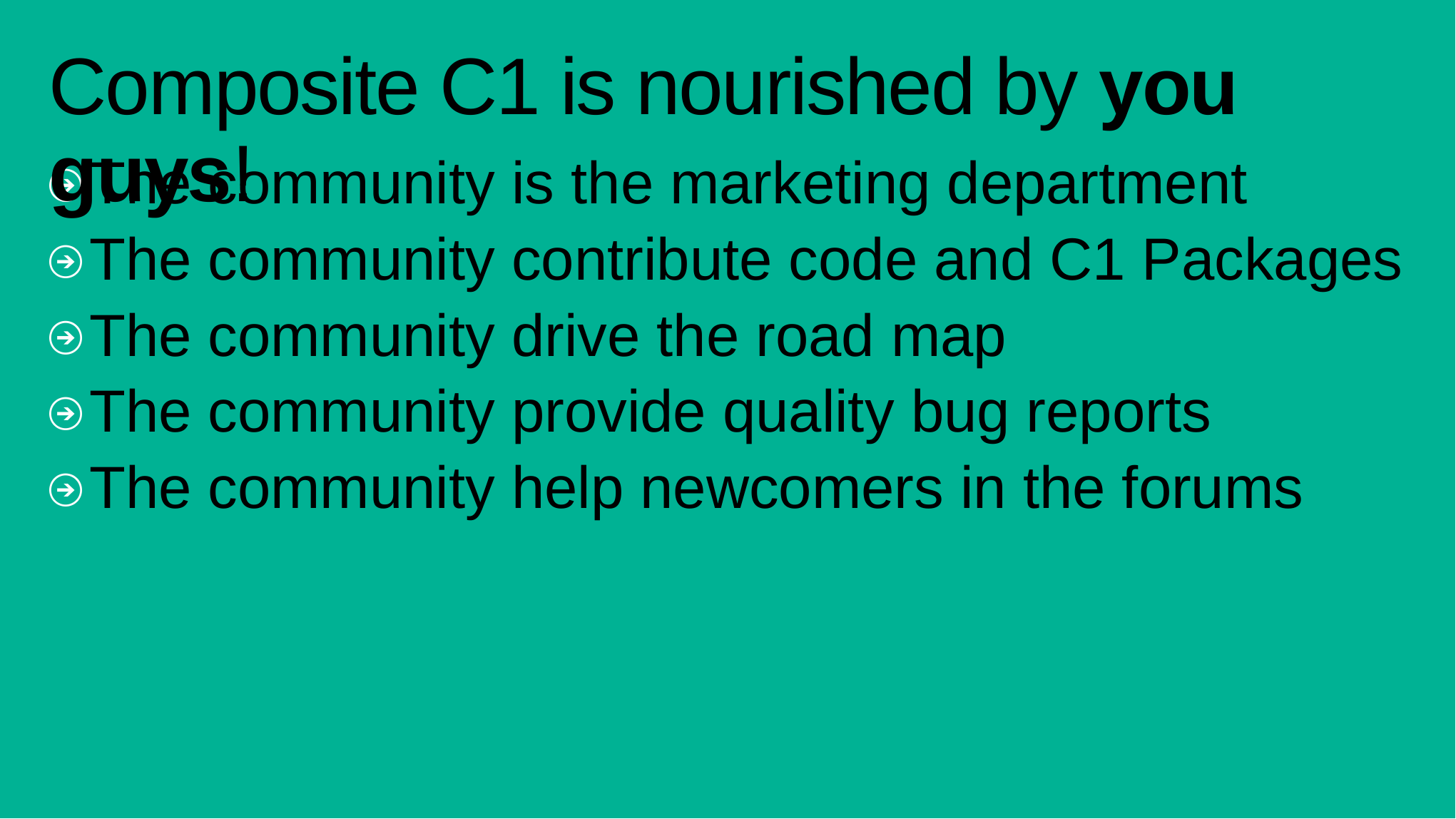

# Composite C1 is nourished by you guys!
The community is the marketing department
The community contribute code and C1 Packages
The community drive the road map
The community provide quality bug reports
The community help newcomers in the forums